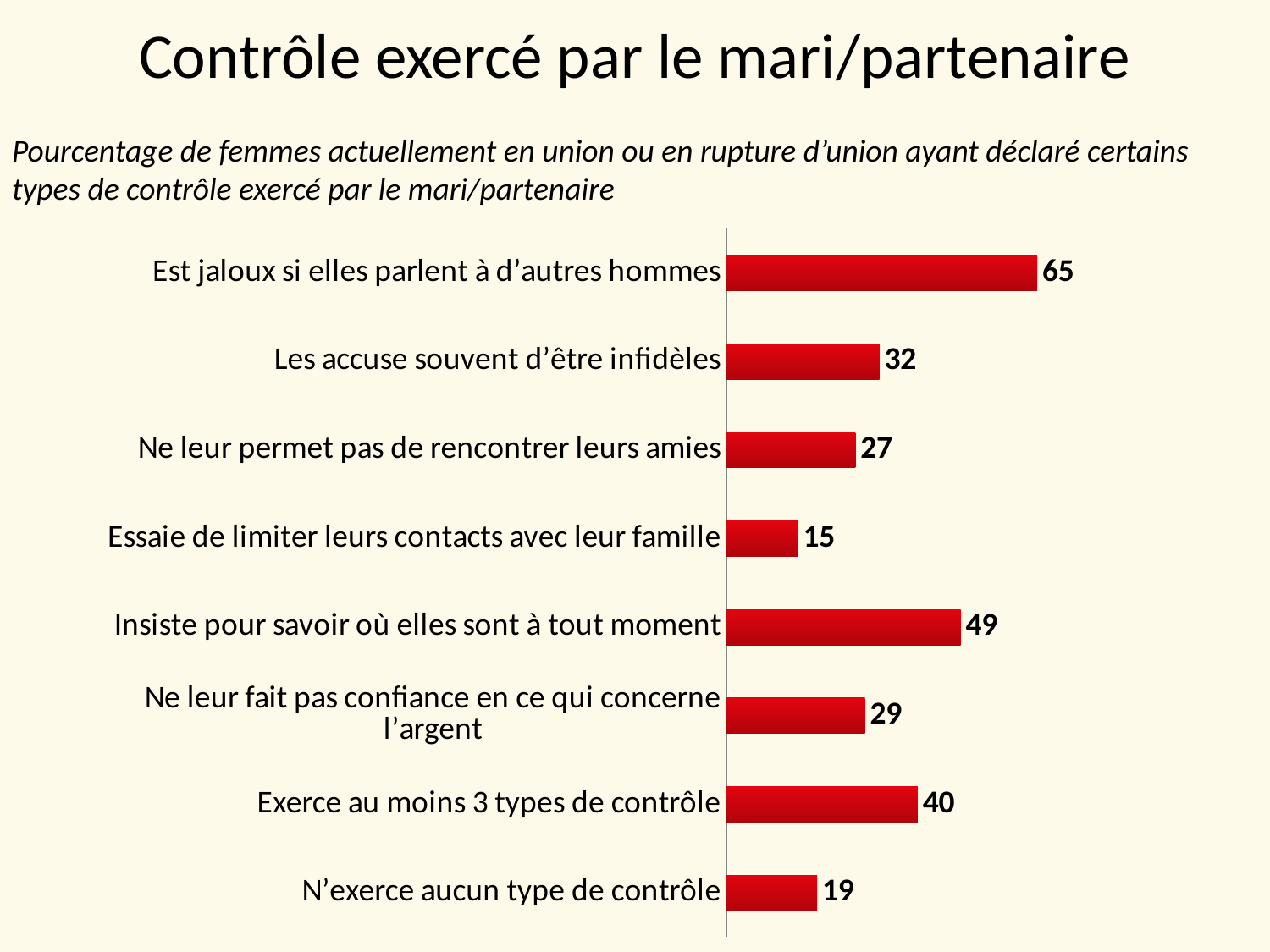

# Contrôle exercé par le mari/partenaire
Pourcentage de femmes actuellement en union ou en rupture d’union ayant déclaré certains types de contrôle exercé par le mari/partenaire

### Chart

| Category | Femmes |
|---|---|
| N’exerce aucun type de contrôle | 19.0 |
| Exerce au moins 3 types de contrôle | 40.0 |
| Ne leur fait pas confiance en ce qui concerne l’argent | 29.0 |
| Insiste pour savoir où elles sont à tout moment | 49.0 |
| Essaie de limiter leurs contacts avec leur famille | 15.0 |
| Ne leur permet pas de rencontrer leurs amies | 27.0 |
| Les accuse souvent d’être infidèles | 32.0 |
| Est jaloux si elles parlent à d’autres hommes | 65.0 |